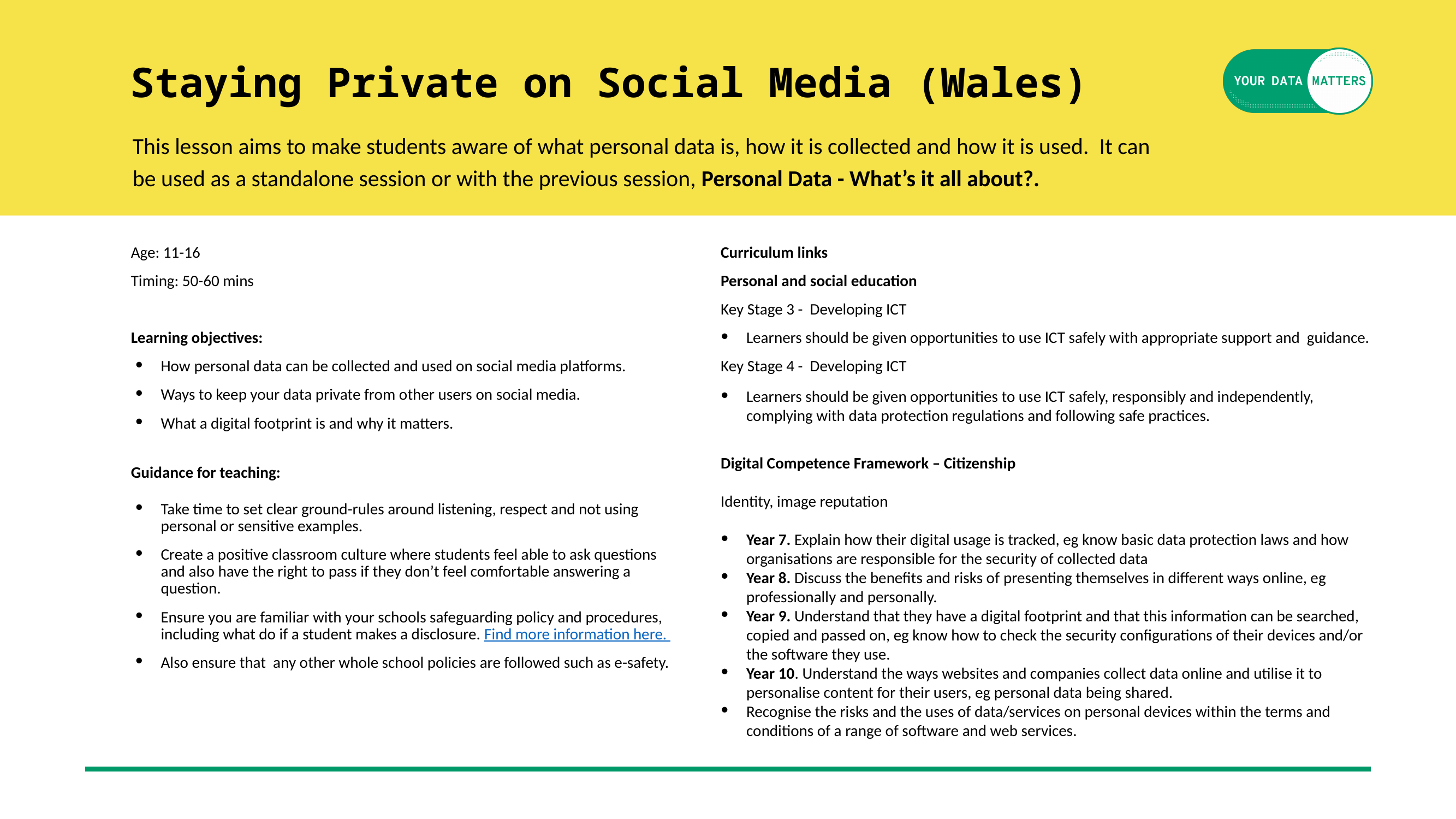

Staying Private on Social Media (Wales)
This lesson aims to make students aware of what personal data is, how it is collected and how it is used.  It can be used as a standalone session or with the previous session, Personal Data - What’s it all about?.
Age: 11-16
Timing: 50-60 mins

Learning objectives:
How personal data can be collected and used on social media platforms.
Ways to keep your data private from other users on social media.
What a digital footprint is and why it matters.

Guidance for teaching:
Take time to set clear ground-rules around listening, respect and not using personal or sensitive examples.
Create a positive classroom culture where students feel able to ask questions and also have the right to pass if they don’t feel comfortable answering a question.
Ensure you are familiar with your schools safeguarding policy and procedures, including what do if a student makes a disclosure. Find more information here.
Also ensure that  any other whole school policies are followed such as e-safety.

Curriculum links
Personal and social education
Key Stage 3 -  Developing ICT
Learners should be given opportunities to use ICT safely with appropriate support and  guidance.
Key Stage 4 -  Developing ICT
Learners should be given opportunities to use ICT safely, responsibly and independently,  complying with data protection regulations and following safe practices.

Digital Competence Framework – Citizenship

Identity, image reputation

Year 7. Explain how their digital usage is tracked, eg know basic data protection laws and how organisations are responsible for the security of collected data
Year 8. Discuss the benefits and risks of presenting themselves in different ways online, eg professionally and personally.
Year 9. Understand that they have a digital footprint and that this information can be searched, copied and passed on, eg know how to check the security configurations of their devices and/or the software they use.
Year 10. Understand the ways websites and companies collect data online and utilise it to personalise content for their users, eg personal data being shared.
Recognise the risks and the uses of data/services on personal devices within the terms and conditions of a range of software and web services.